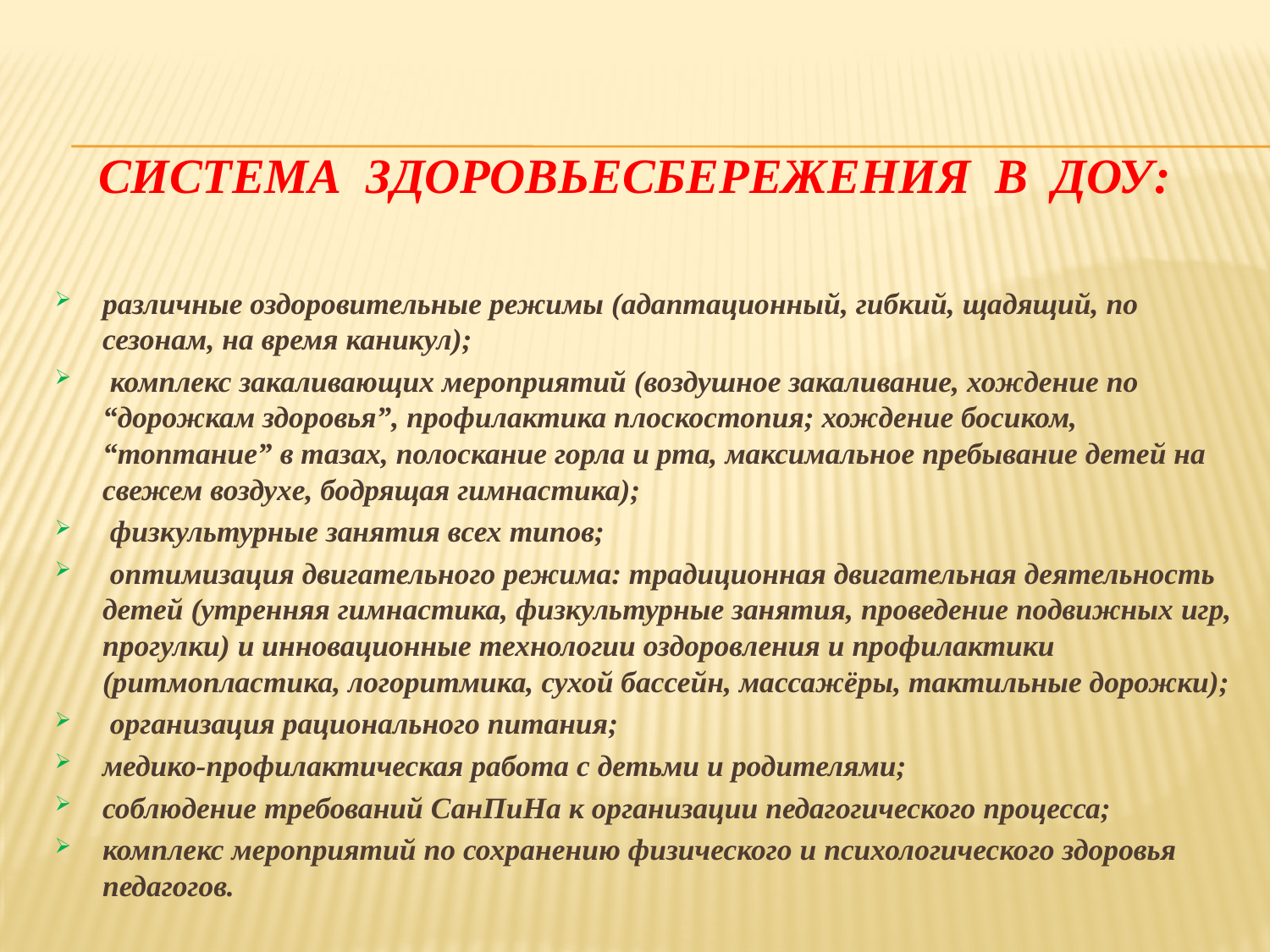

# Система  здоровьесбережения  в  ДОУ:
различные оздоровительные режимы (адаптационный, гибкий, щадящий, по сезонам, на время каникул);
 комплекс закаливающих мероприятий (воздушное закаливание, хождение по “дорожкам здоровья”, профилактика плоскостопия; хождение босиком, “топтание” в тазах, полоскание горла и рта, максимальное пребывание детей на свежем воздухе, бодрящая гимнастика);
 физкультурные занятия всех типов;
 оптимизация двигательного режима: традиционная двигательная деятельность детей (утренняя гимнастика, физкультурные занятия, проведение подвижных игр, прогулки) и инновационные технологии оздоровления и профилактики (ритмопластика, логоритмика, сухой бассейн, массажёры, тактильные дорожки);
 организация рационального питания;
медико-профилактическая работа с детьми и родителями;
соблюдение требований СанПиНа к организации педагогического процесса;
комплекс мероприятий по сохранению физического и психологического здоровья педагогов.